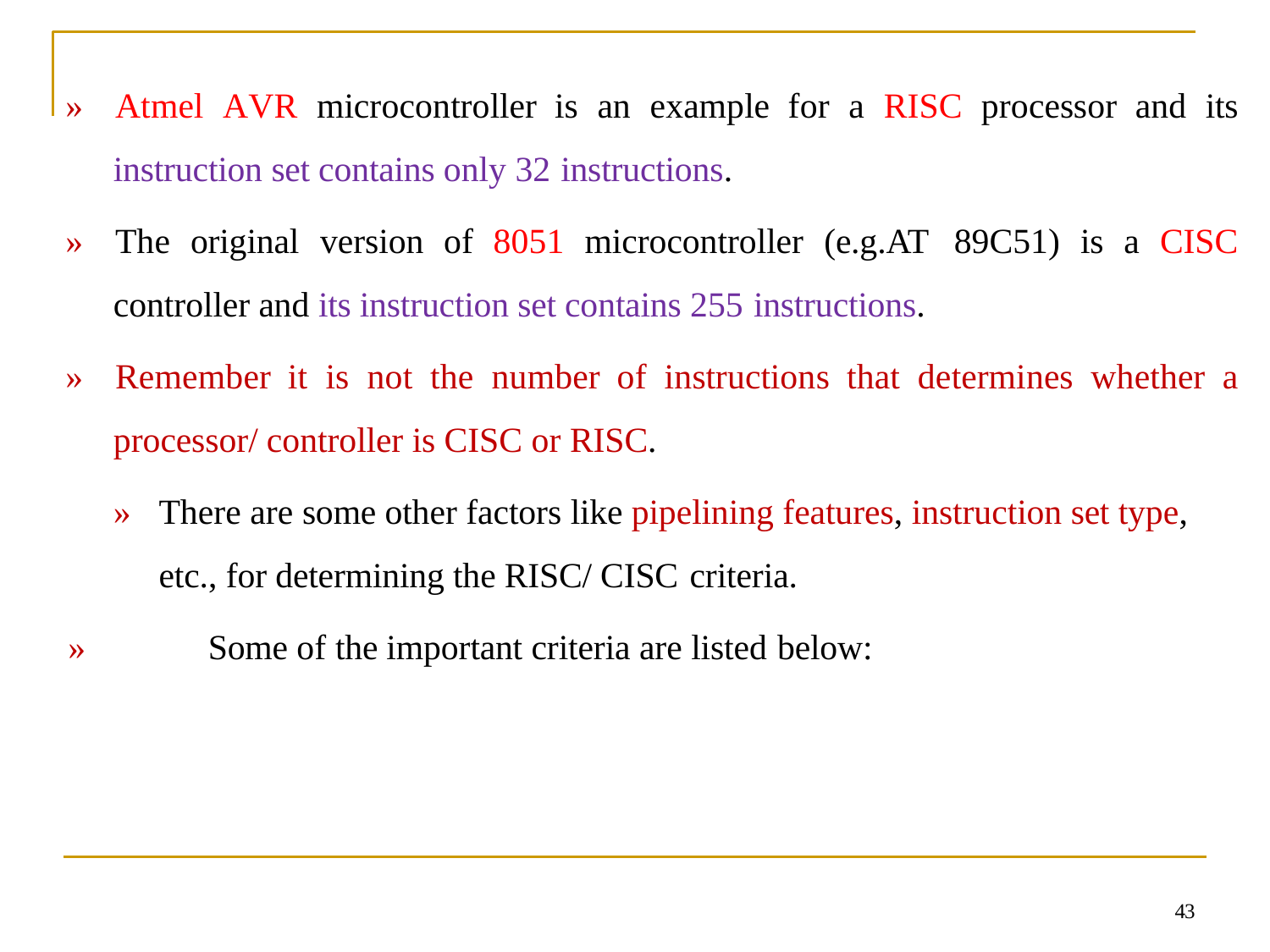

»	Atmel	AVR	microcontroller	is	an	example	for	a	RISC	processor	and	its
instruction set contains only 32 instructions.
»	The	original	version	of	8051	microcontroller	(e.g.AT	89C51)	is	a	CISC
controller and its instruction set contains 255 instructions.
»	Remember	it	is	not	the	number	of	instructions	that	determines	whether	a
processor/ controller is CISC or RISC.
»	There are some other factors like pipelining features, instruction set type,  etc., for determining the RISC/ CISC criteria.
»	Some of the important criteria are listed below:
43